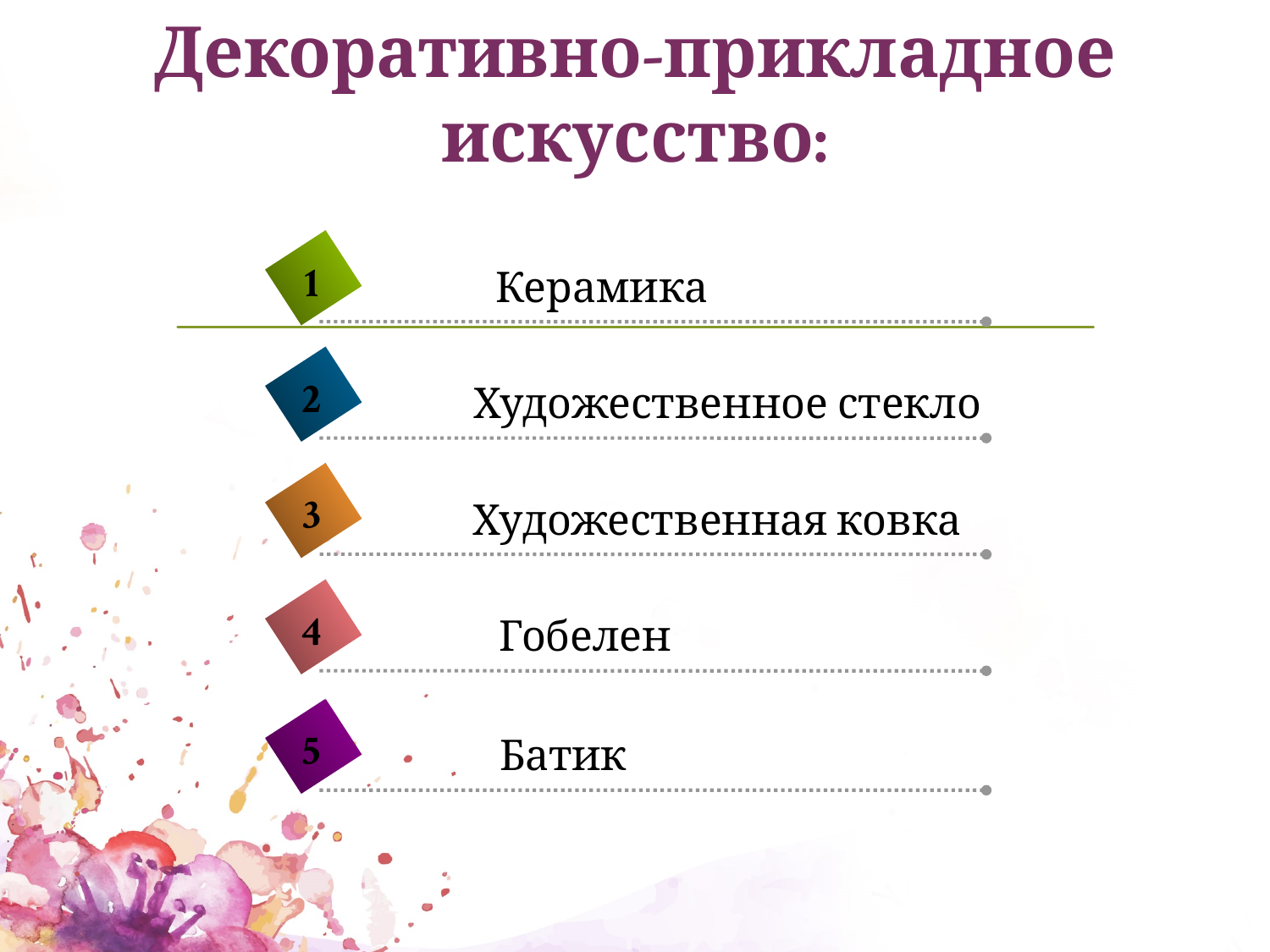

# Декоративно-прикладное искусство:

1
Керамика

2
Художественное стекло

3
Художественная ковка

4
Гобелен

5
Батик